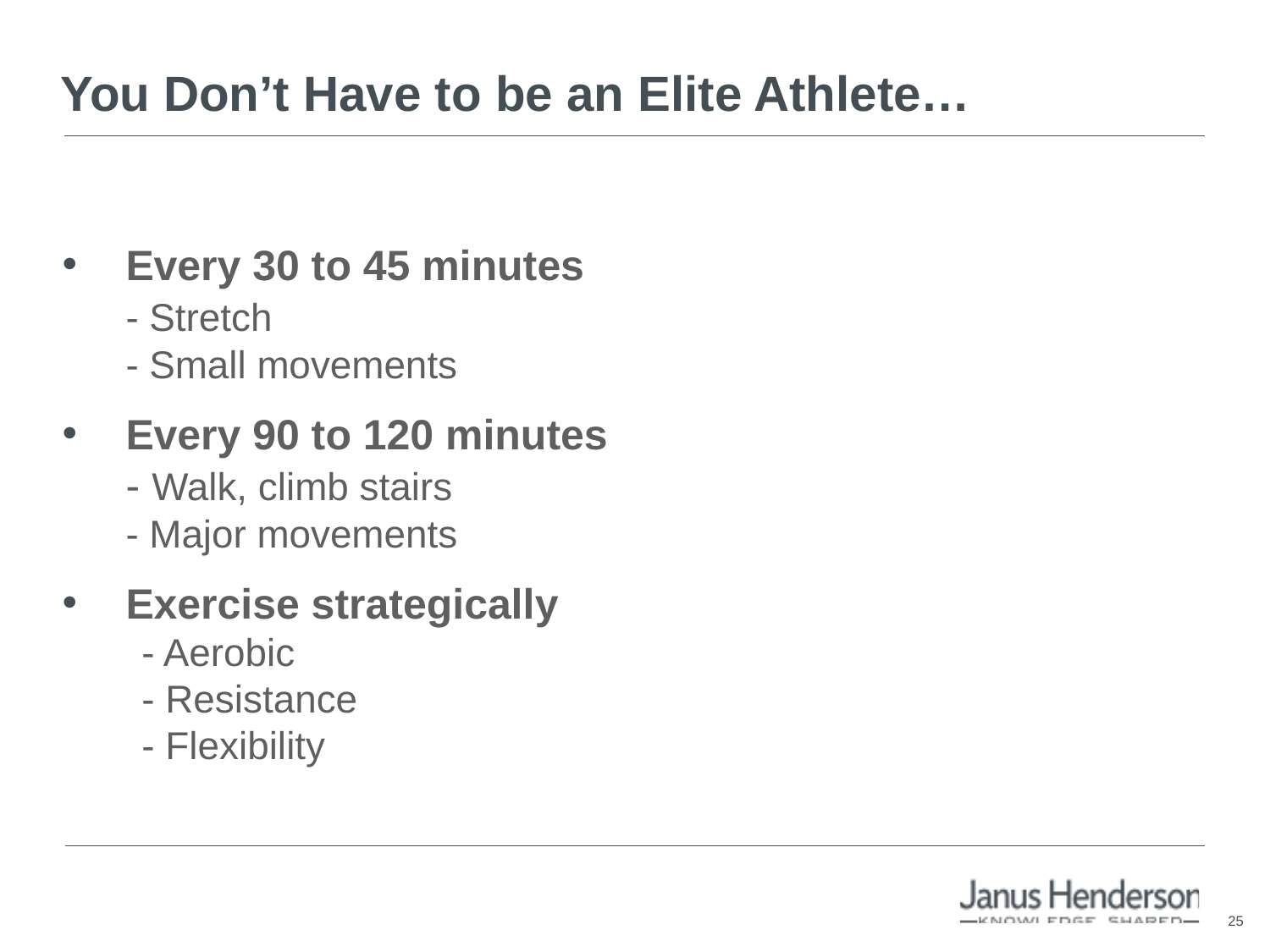

# You Don’t Have to be an Elite Athlete…
Every 30 to 45 minutes
	- Stretch
- Small movements
Every 90 to 120 minutes
	- Walk, climb stairs
- Major movements
Exercise strategically
- Aerobic
- Resistance
- Flexibility